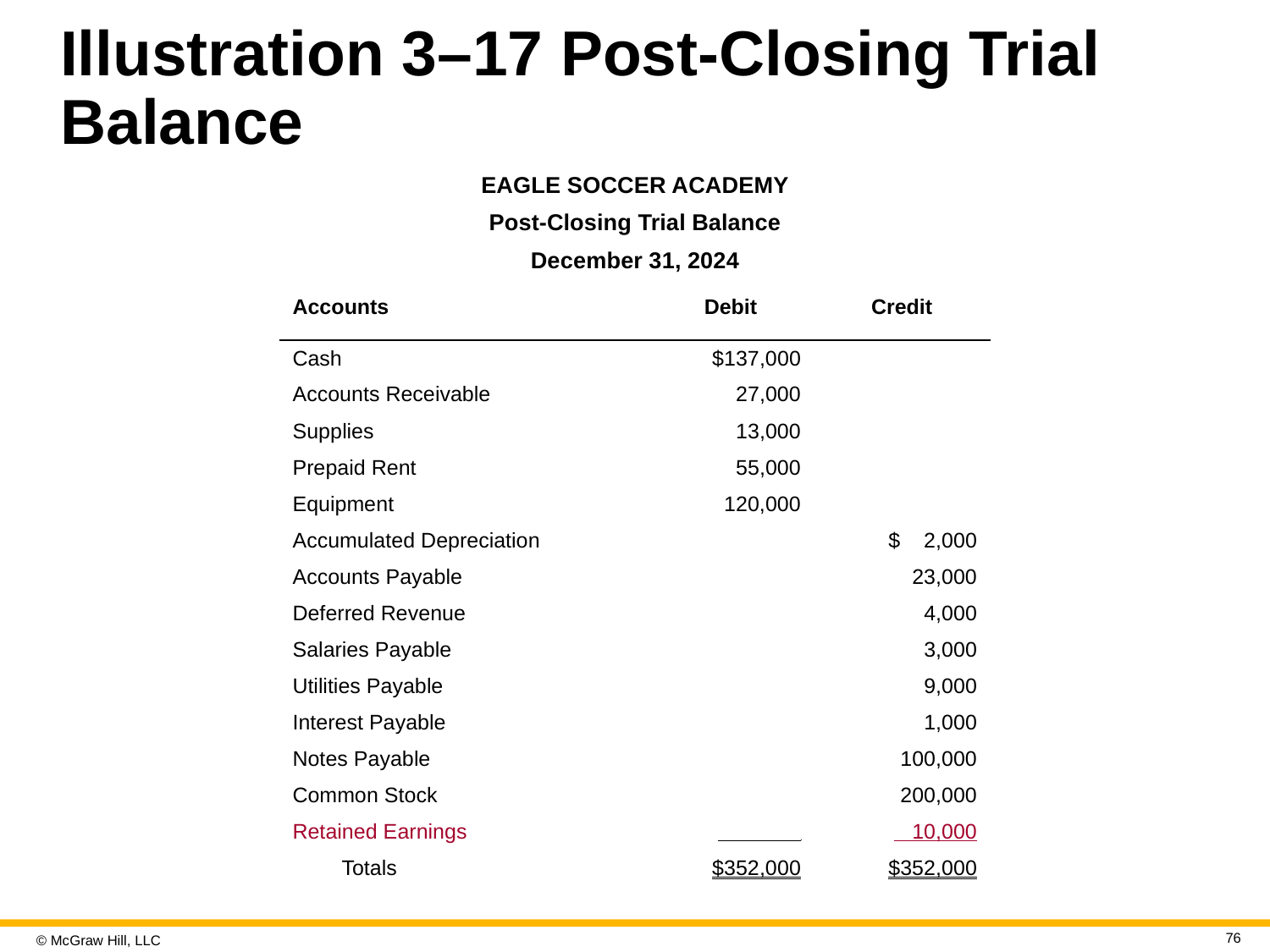

# Illustration 3–17 Post-Closing Trial Balance
EAGLE SOCCER ACADEMY
Post-Closing Trial Balance
December 31, 2024
| Accounts | Debit | Credit |
| --- | --- | --- |
| Cash | $137,000 |  |
| Accounts Receivable | 27,000 |  |
| Supplies | 13,000 |  |
| Prepaid Rent | 55,000 |  |
| Equipment | 120,000 |  |
| Accumulated Depreciation |  | $ 2,000 |
| Accounts Payable |  | 23,000 |
| Deferred Revenue |  | 4,000 |
| Salaries Payable |  | 3,000 |
| Utilities Payable |  | 9,000 |
| Interest Payable |  | 1,000 |
| Notes Payable |  | 100,000 |
| Common Stock |  | 200,000 |
| Retained Earnings | . | 10,000 |
| Totals | $352,000 | $352,000 |
76